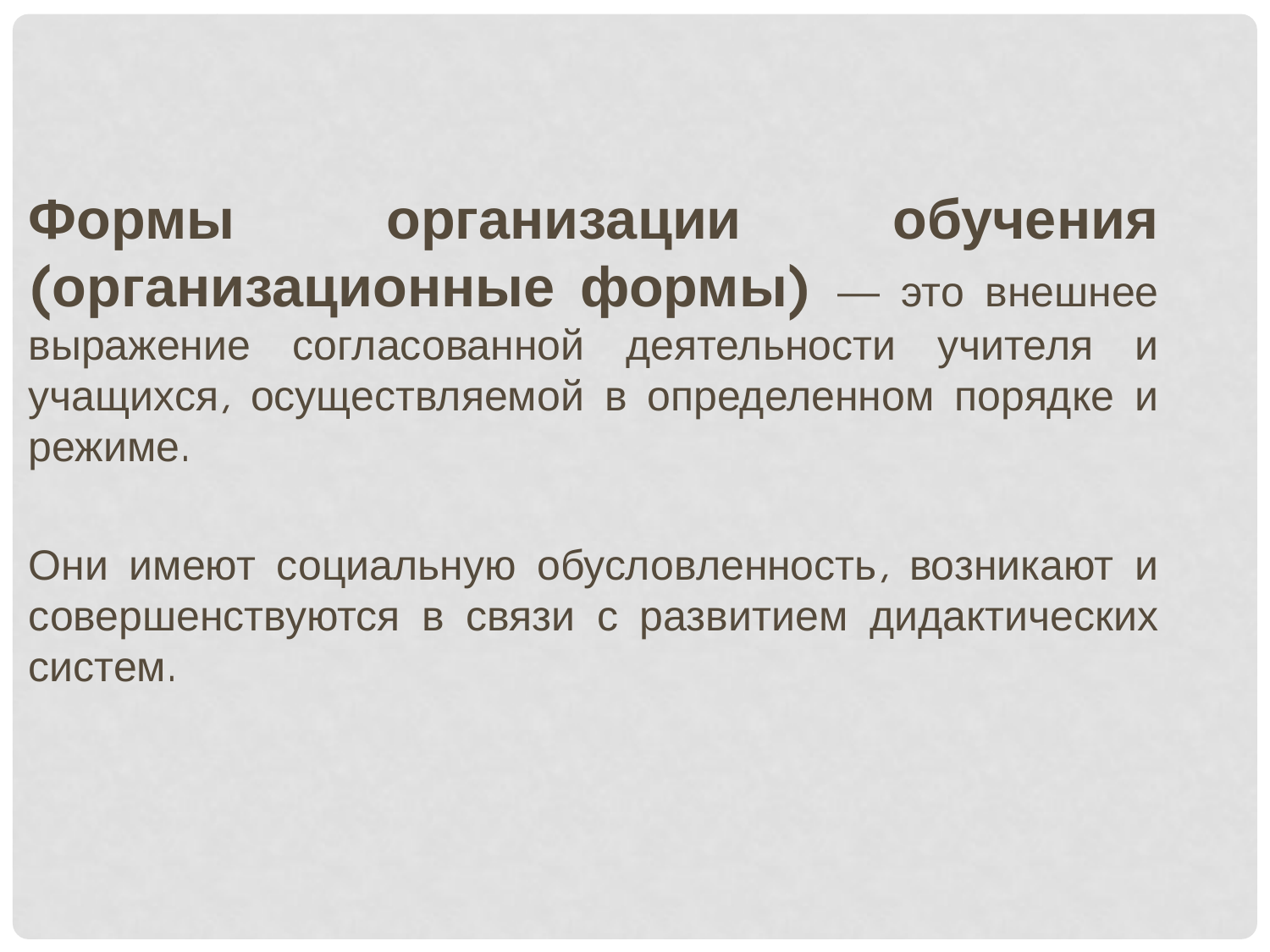

Формы организации обучения (организационные формы) — это внешнее выражение согласованной деятельности учителя и учащихся, осуществляемой в определенном порядке и режиме.

Они имеют социальную обусловленность, возникают и совершенствуются в связи с развитием дидактических систем.